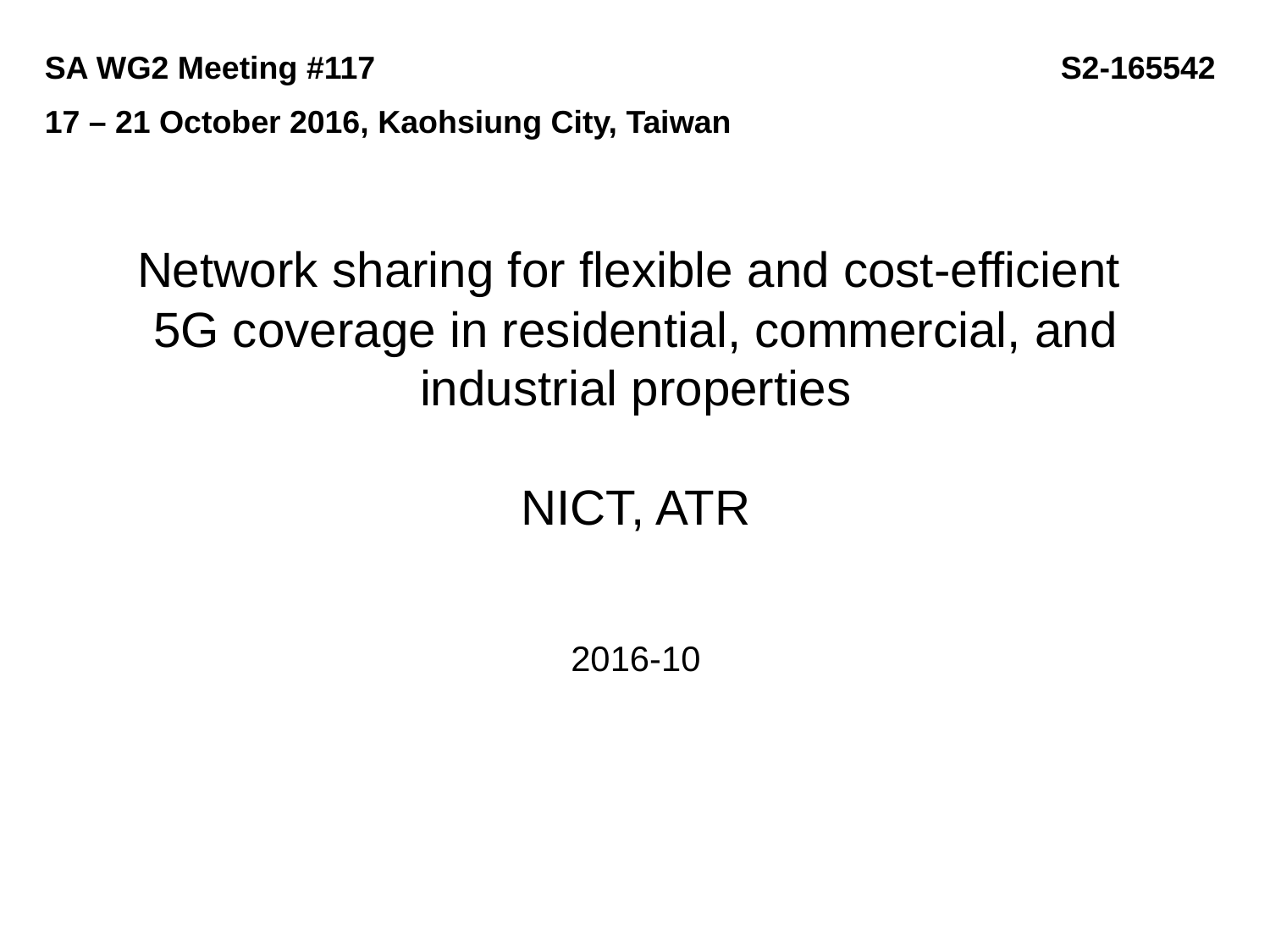

SA WG2 Meeting #117	 		S2-165542
17 – 21 October 2016, Kaohsiung City, Taiwan
Network sharing for flexible and cost-efficient
5G coverage in residential, commercial, and industrial properties

NICT, ATR

2016-10